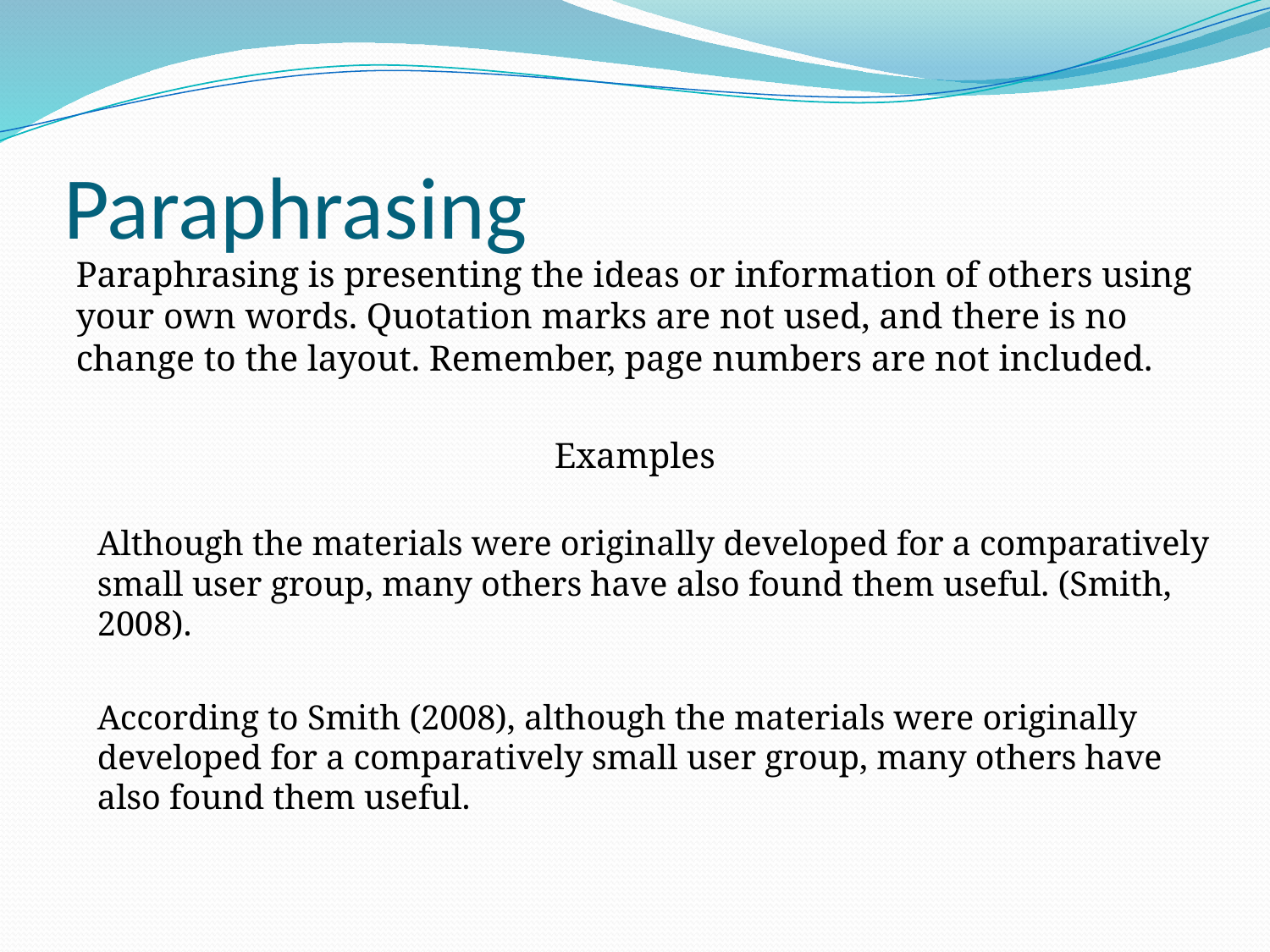

# Paraphrasing
Paraphrasing is presenting the ideas or information of others using your own words. Quotation marks are not used, and there is no change to the layout. Remember, page numbers are not included.

Examples
Although the materials were originally developed for a comparatively small user group, many others have also found them useful. (Smith, 2008).

According to Smith (2008), although the materials were originally developed for a comparatively small user group, many others have also found them useful.